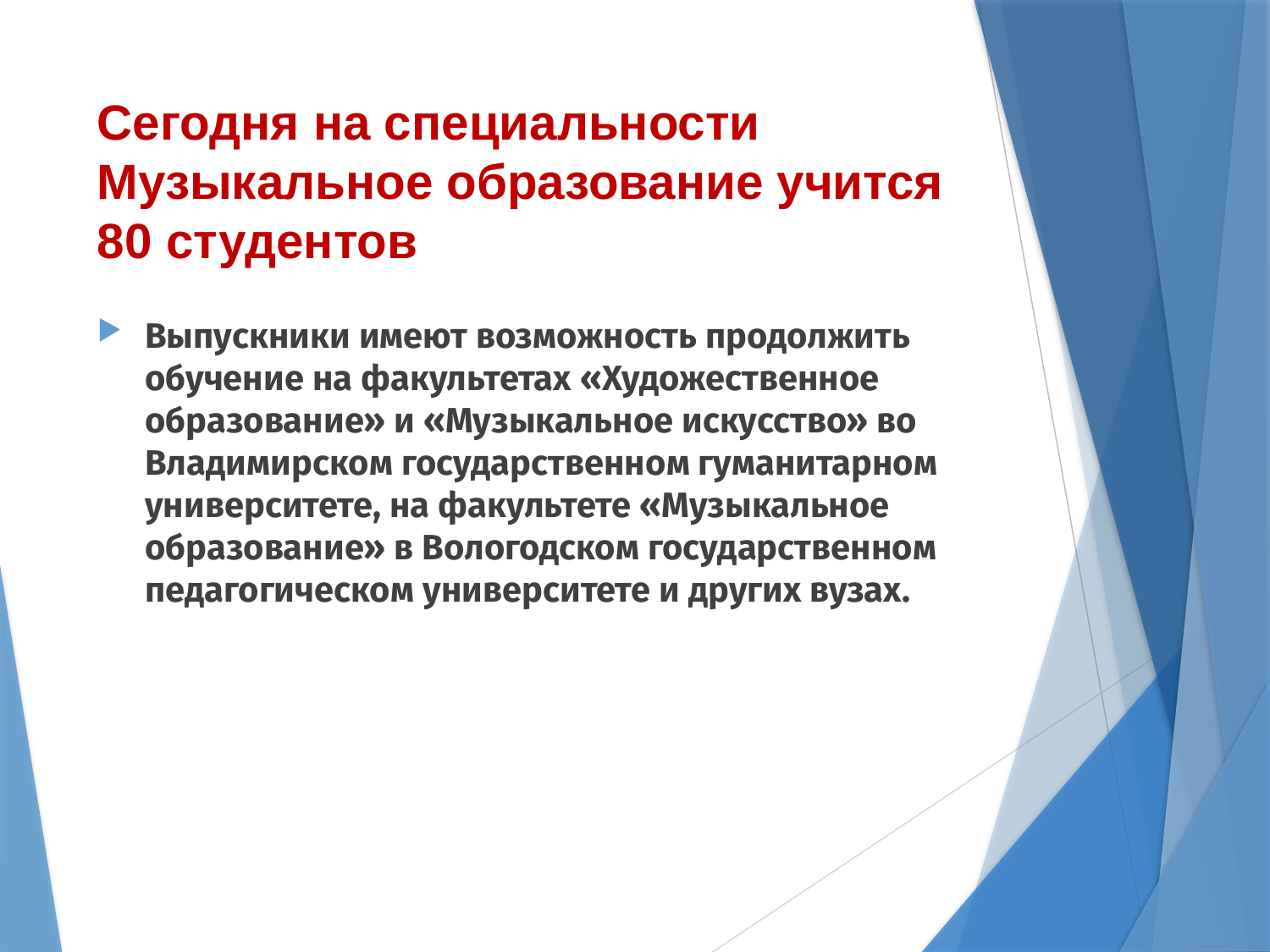

# Сегодня на специальности Музыкальное образование учится 80 студентов
Выпускники имеют возможность продолжить обучение на факультетах «Художественное образование» и «Музыкальное искусство» во Владимирском государственном гуманитарном университете, на факультете «Музыкальное образование» в Вологодском государственном педагогическом университете и других вузах.